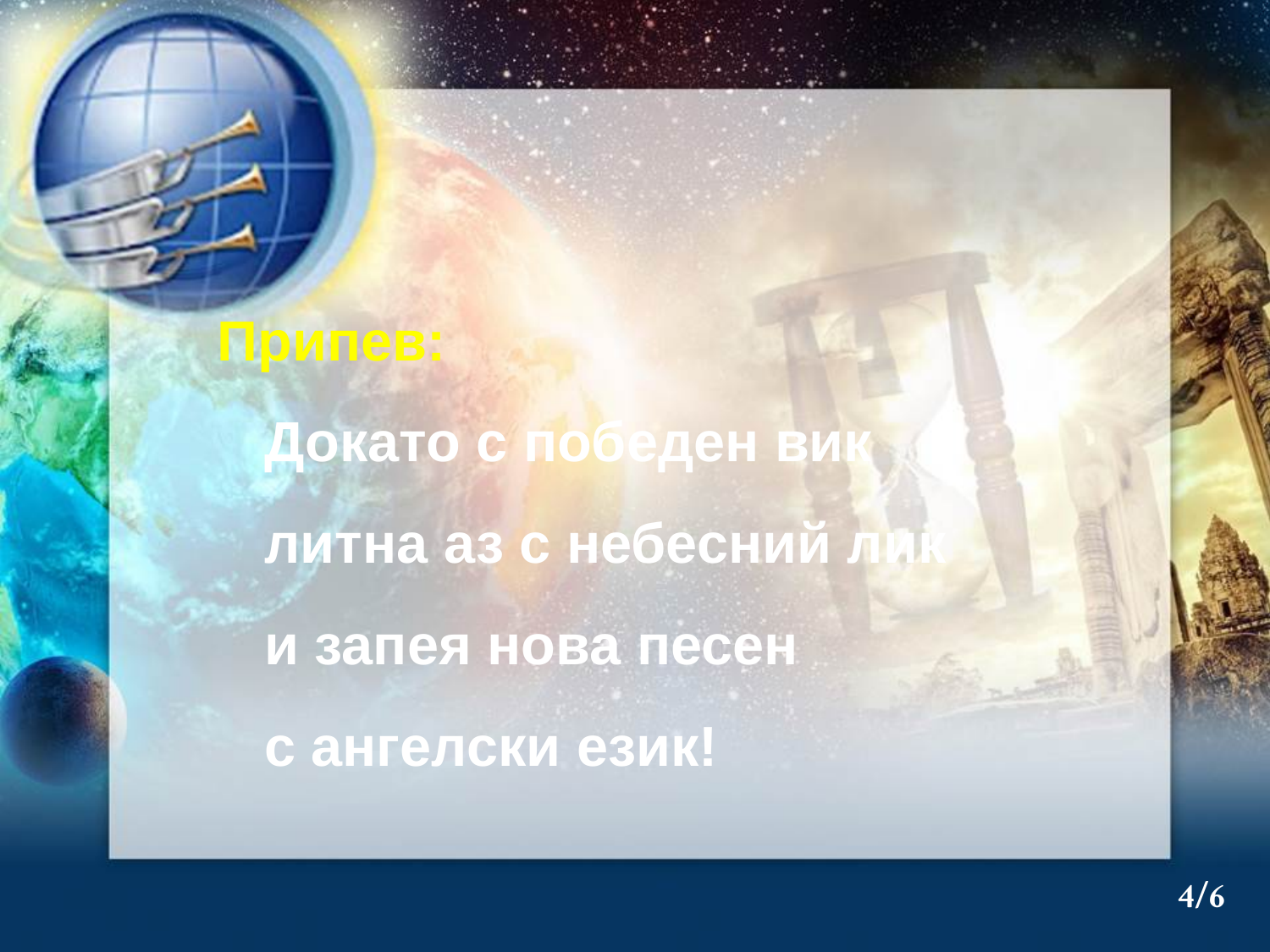

Припев:
   Докато с победен вик
   литна аз с небесний лик
   и запея нова песен
   с ангелски език!
4/6